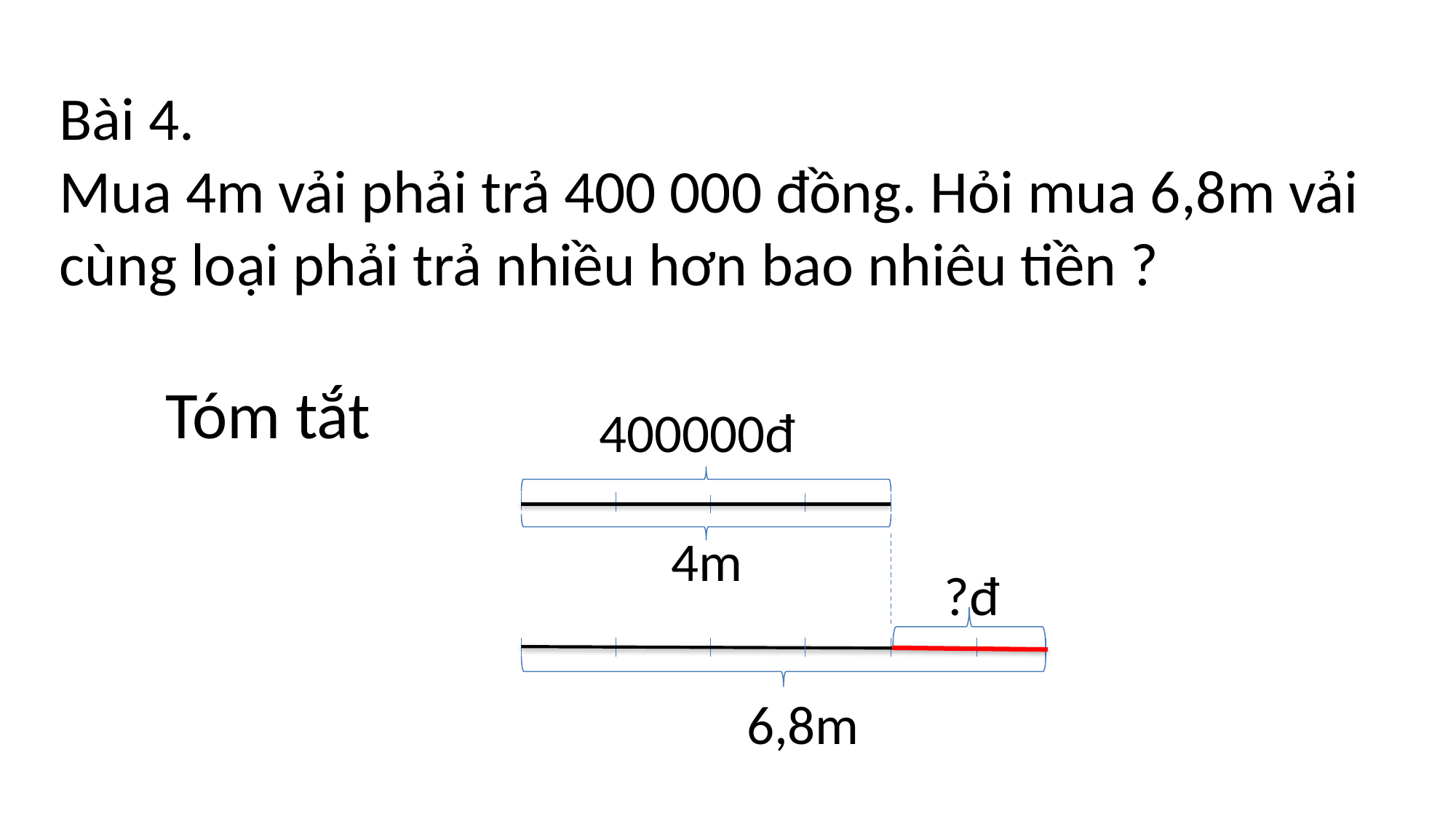

Bài 4.
Mua 4m vải phải trả 400 000 đồng. Hỏi mua 6,8m vải
cùng loại phải trả nhiều hơn bao nhiêu tiền ?

Tóm tắt
400000đ

4m

 ?đ
6,8m